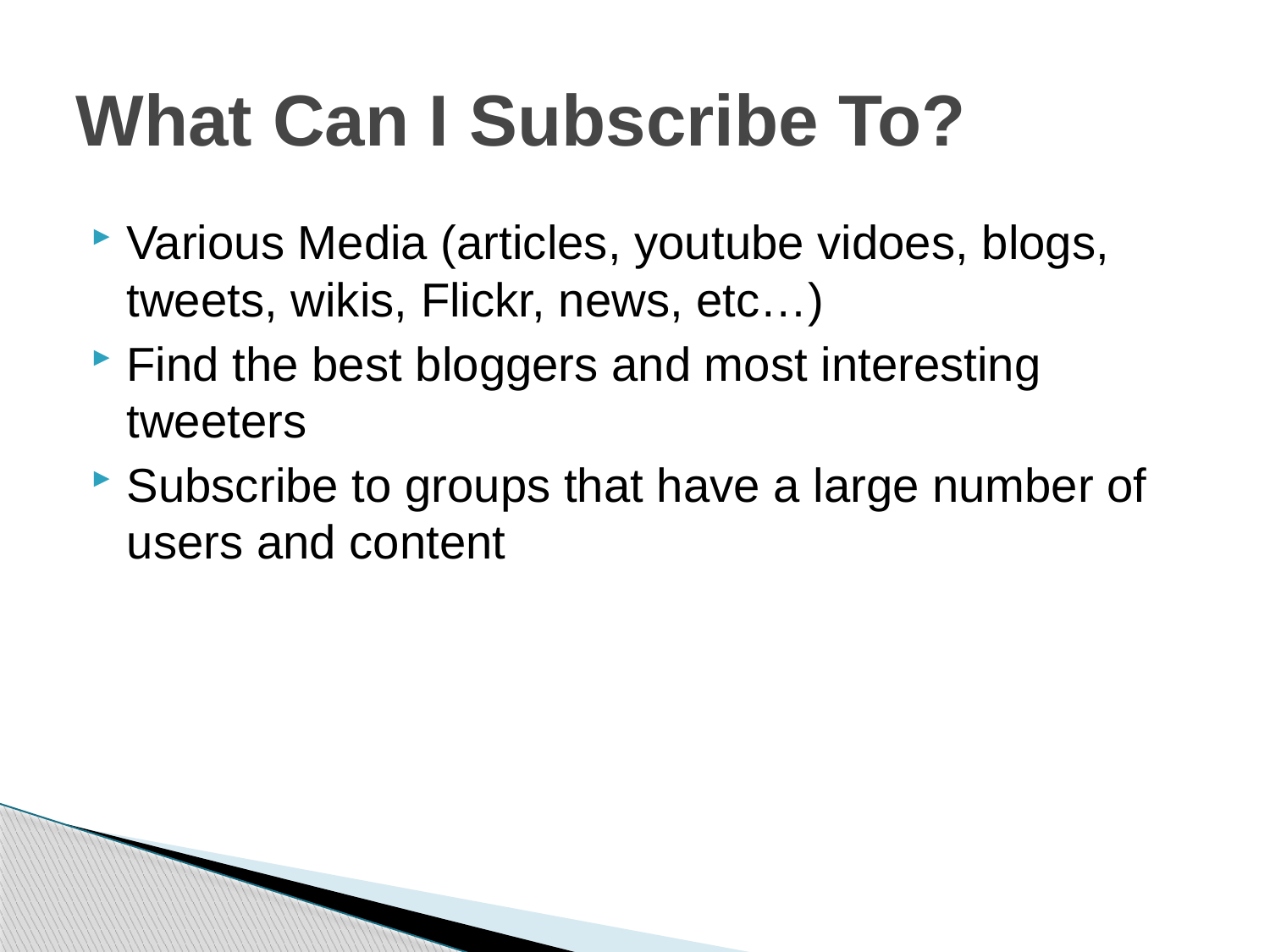

# What Can I Subscribe To?
Various Media (articles, youtube vidoes, blogs, tweets, wikis, Flickr, news, etc…)
Find the best bloggers and most interesting tweeters
Subscribe to groups that have a large number of users and content